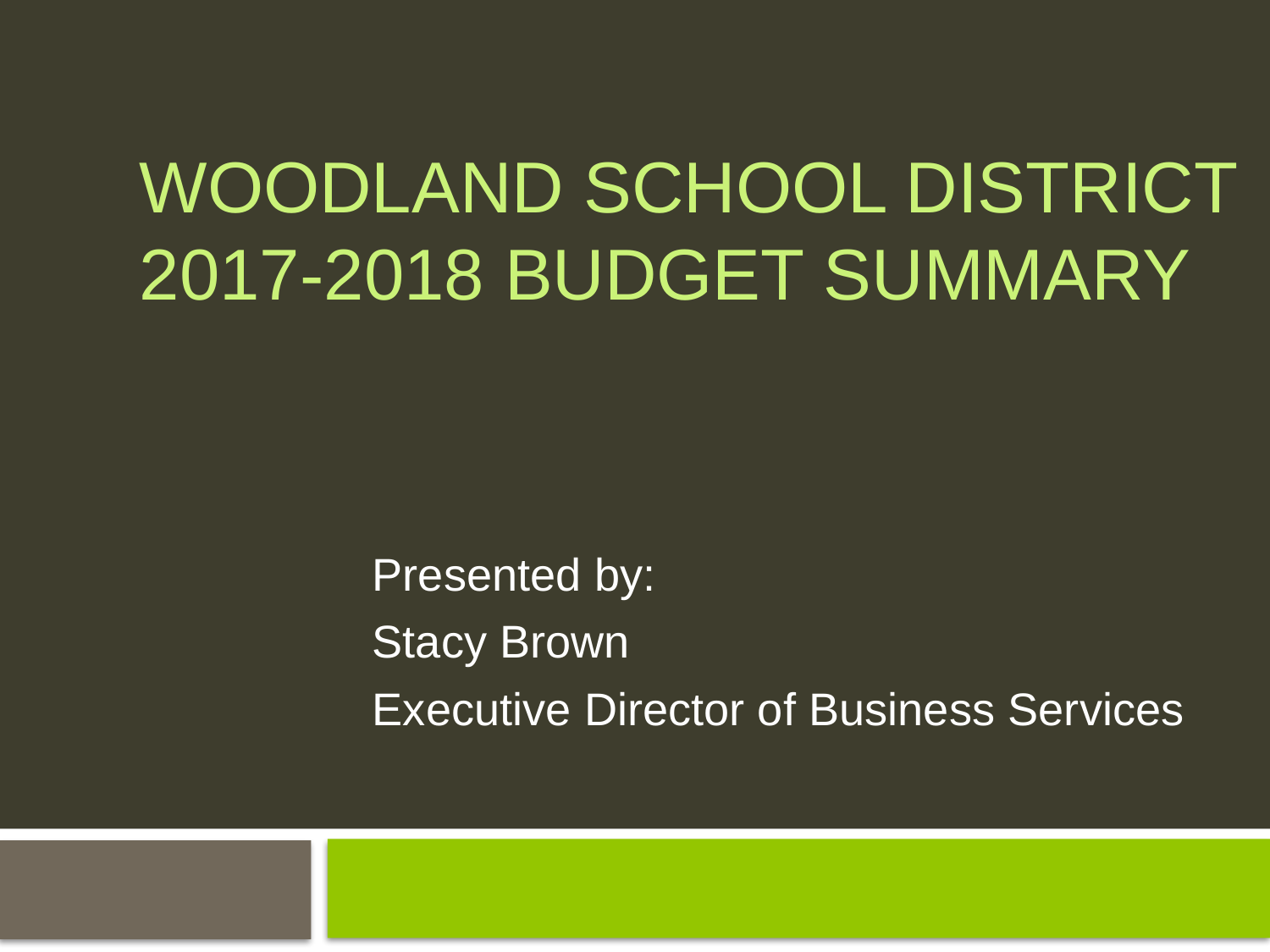

# WOODLAND School District 2017-2018 BUDGET Summary
Presented by:
Stacy Brown
Executive Director of Business Services